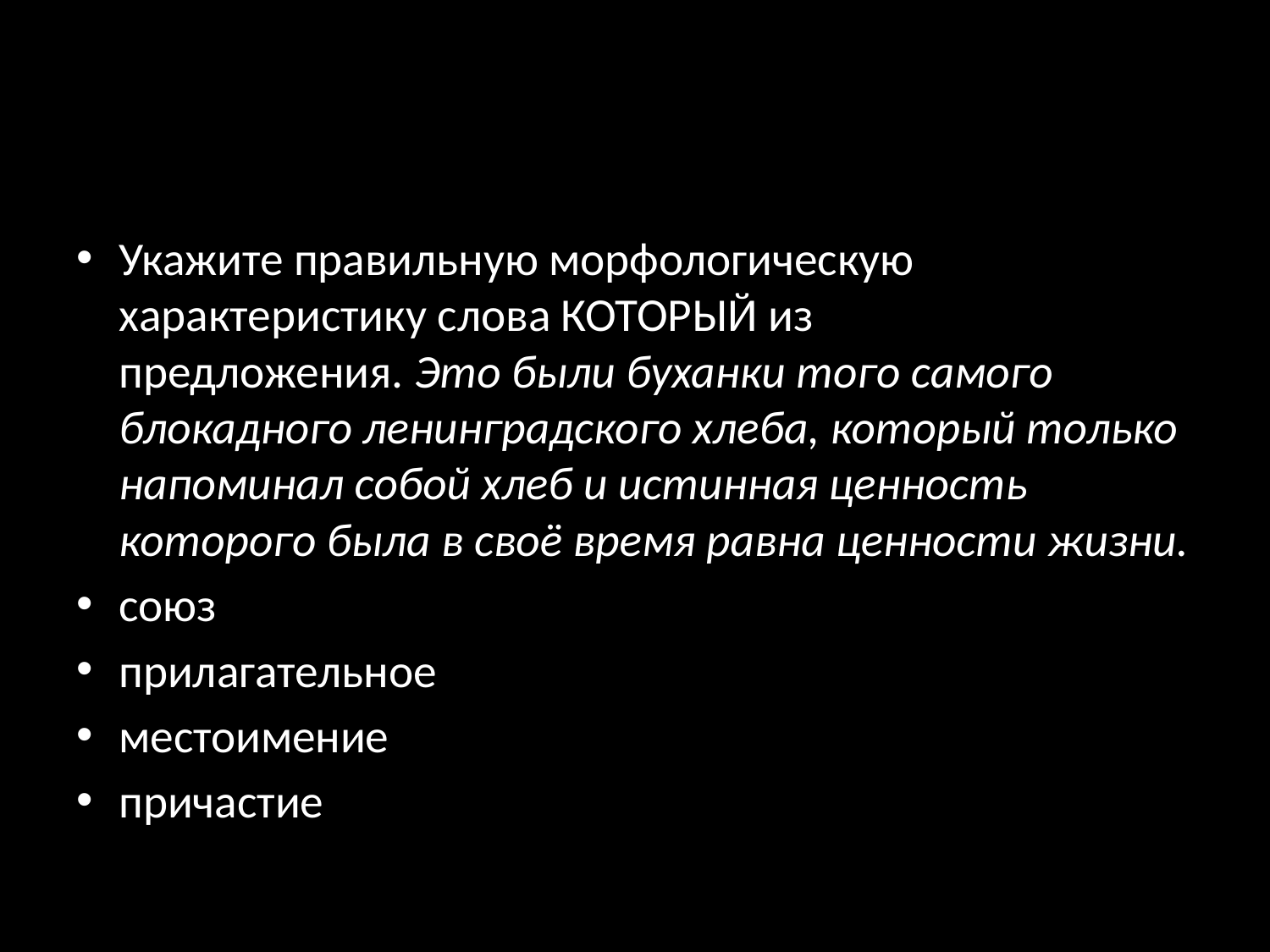

Укажите правильную морфологическую характеристику слова КОТОРЫЙ из предложения. Это были буханки того самого блокадного ленинградского хлеба, который только напоминал собой хлеб и истинная ценность которого была в своё время равна ценности жизни.
союз
прилагательное
местоимение
причастие